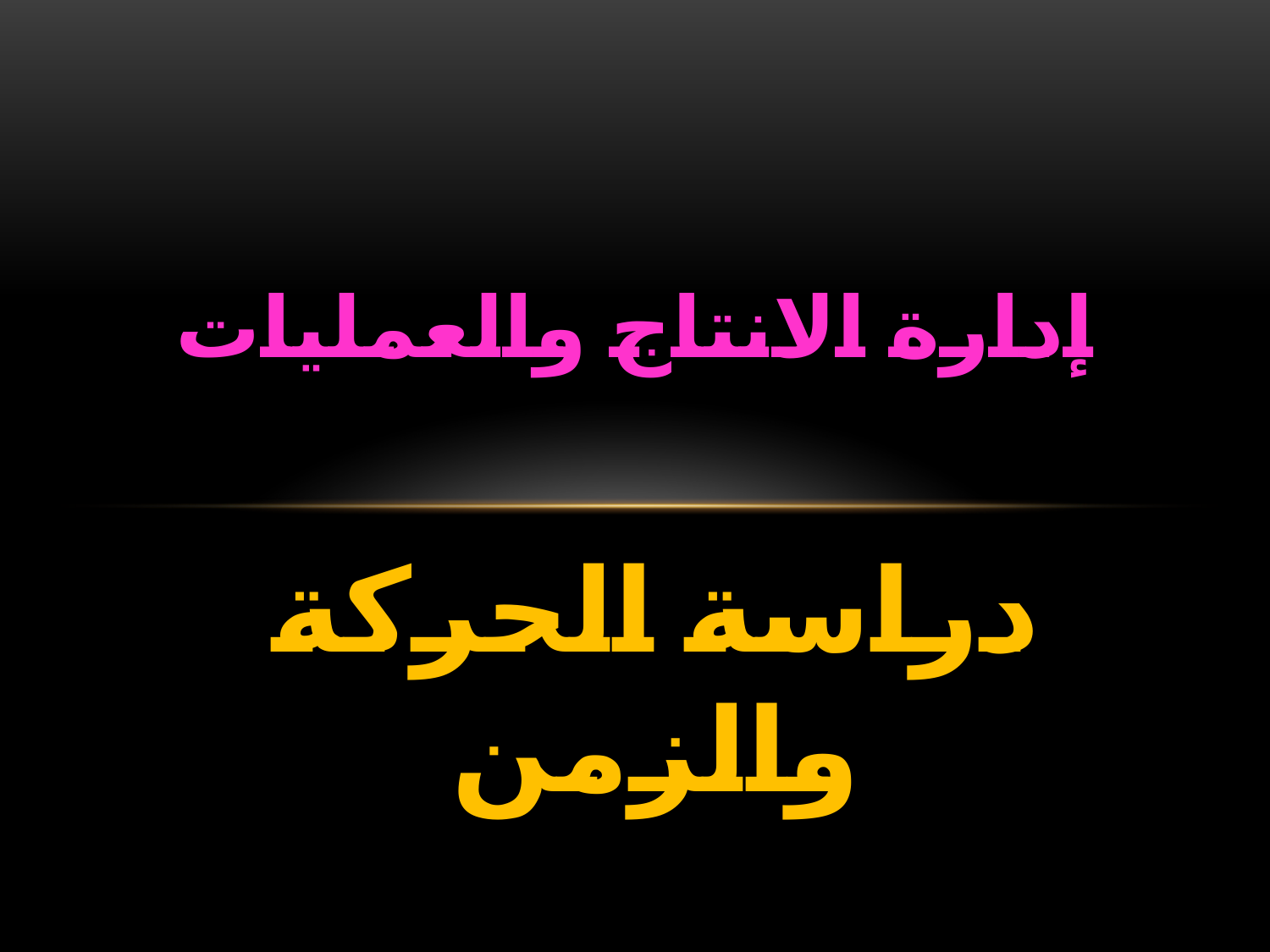

# إدارة الانتاج والعمليات
دراسة الحركة والزمن